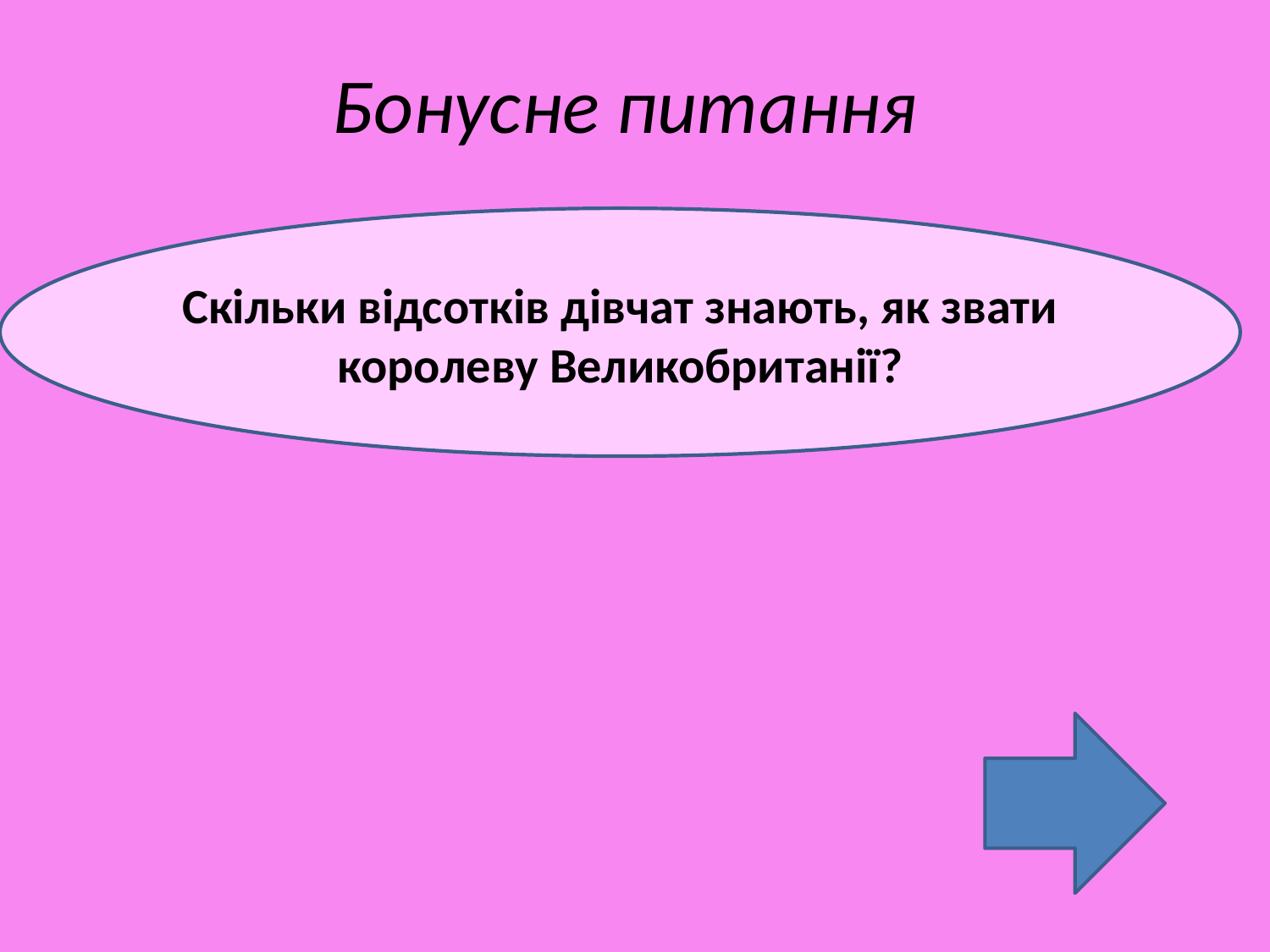

Бонусне питання

Скільки відсотків дівчат знають, як звати королеву Великобританії?
#